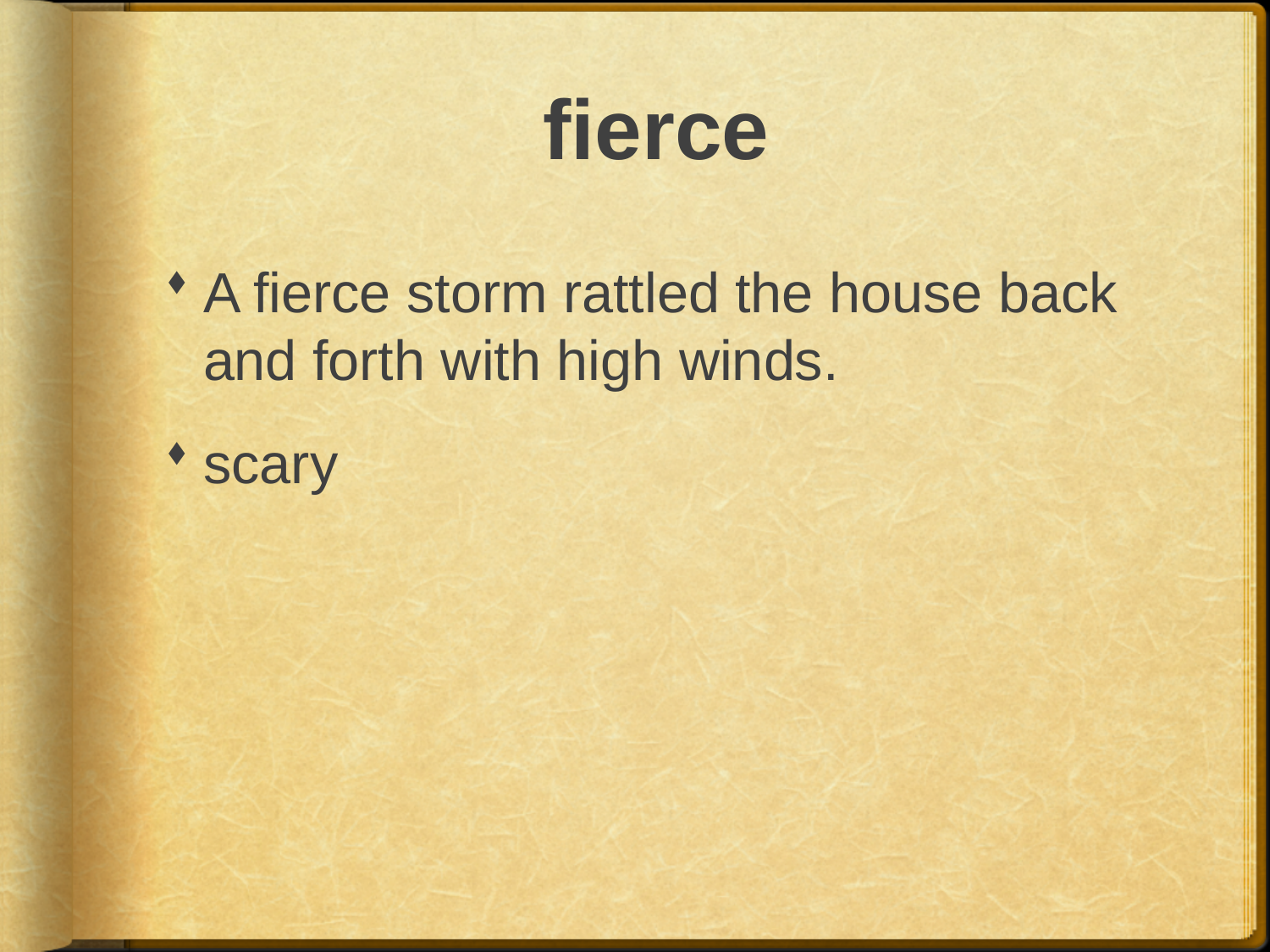

# fierce
A fierce storm rattled the house back and forth with high winds.
scary